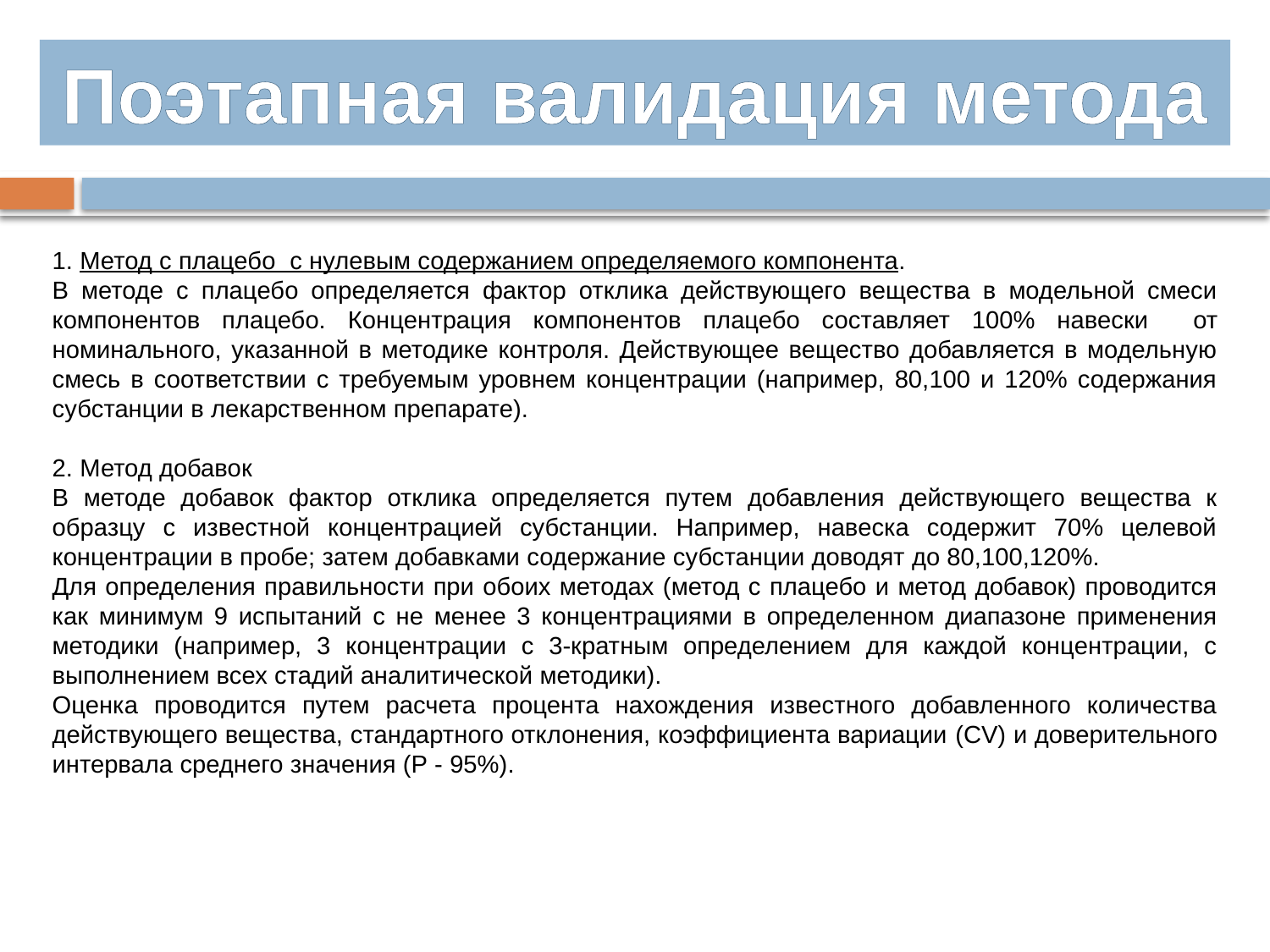

Поэтапная валидация метода
1. Метод с плацебо  с нулевым содержанием определяемого компонента.
В методе с плацебо определяется фактор отклика действующего вещества в модельной смеси компонентов плацебо. Концентрация компонентов плацебо составляет 100% навески  от номинального, указанной в методике контроля. Действующее вещество добавляется в модельную смесь в соответствии с требуемым уровнем концентрации (например, 80,100 и 120% содержания субстанции в лекарственном препарате).

2. Метод добавок
В методе добавок фактор отклика определяется путем добавления действующего вещества к образцу с известной концентрацией субстанции. Например, навеска содержит 70% целевой концентрации в пробе; затем добавками содержание субстанции доводят до 80,100,120%.
Для определения правильности при обоих методах (метод с плацебо и метод добавок) проводится как минимум 9 испытаний с не менее 3 концентрациями в определенном диапазоне применения методики (например, 3 концентрации с 3-кратным определением для каждой концентрации, с выполнением всех стадий аналитической методики).
Оценка проводится путем расчета процента нахождения известного добавленного количества действующего вещества, стандартного отклонения, коэффициента вариации (CV) и доверительного интервала среднего значения (Р - 95%).